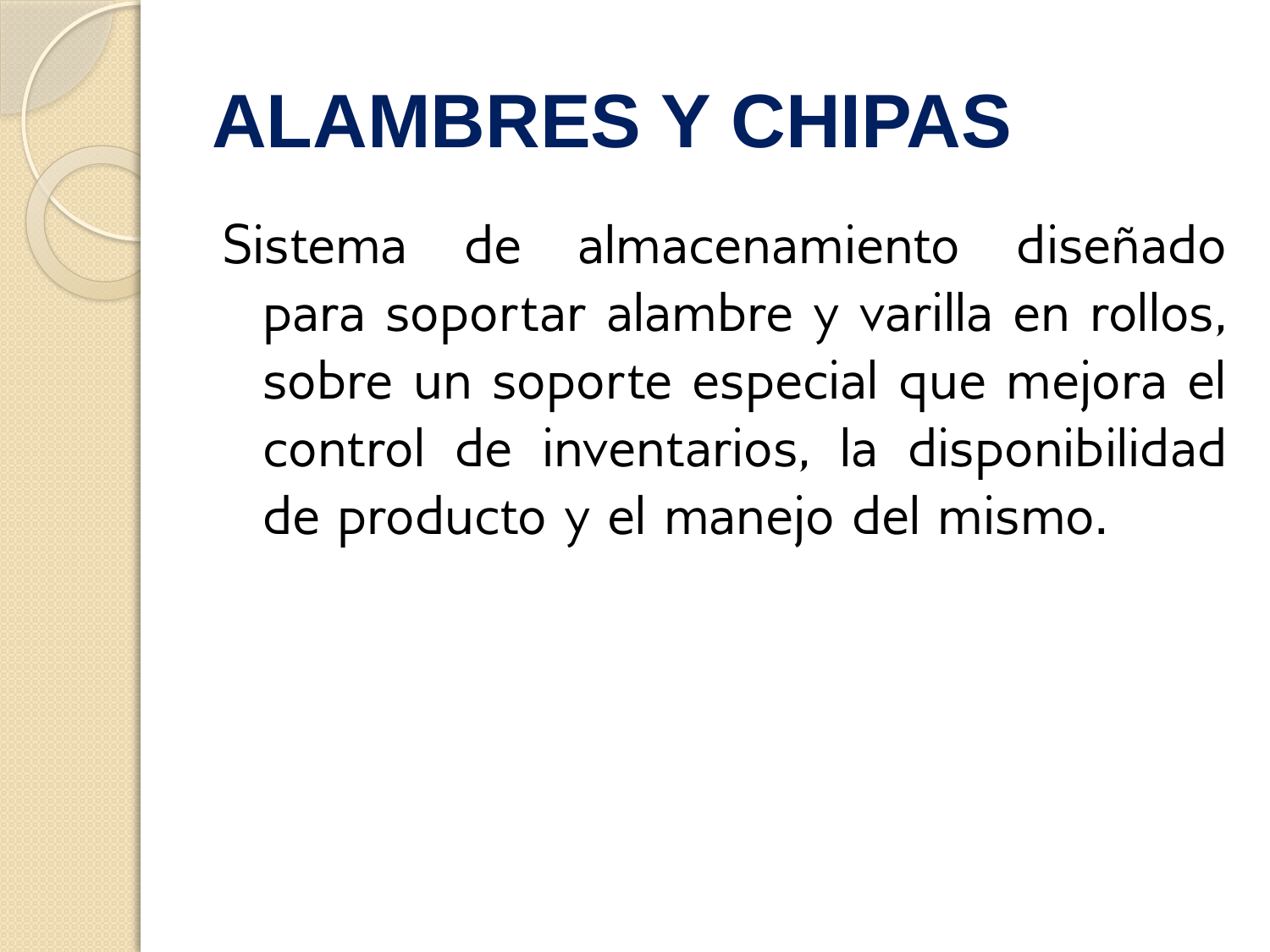

# ALAMBRES Y CHIPAS
Sistema de almacenamiento diseñado para soportar alambre y varilla en rollos, sobre un soporte especial que mejora el control de inventarios, la disponibilidad de producto y el manejo del mismo.